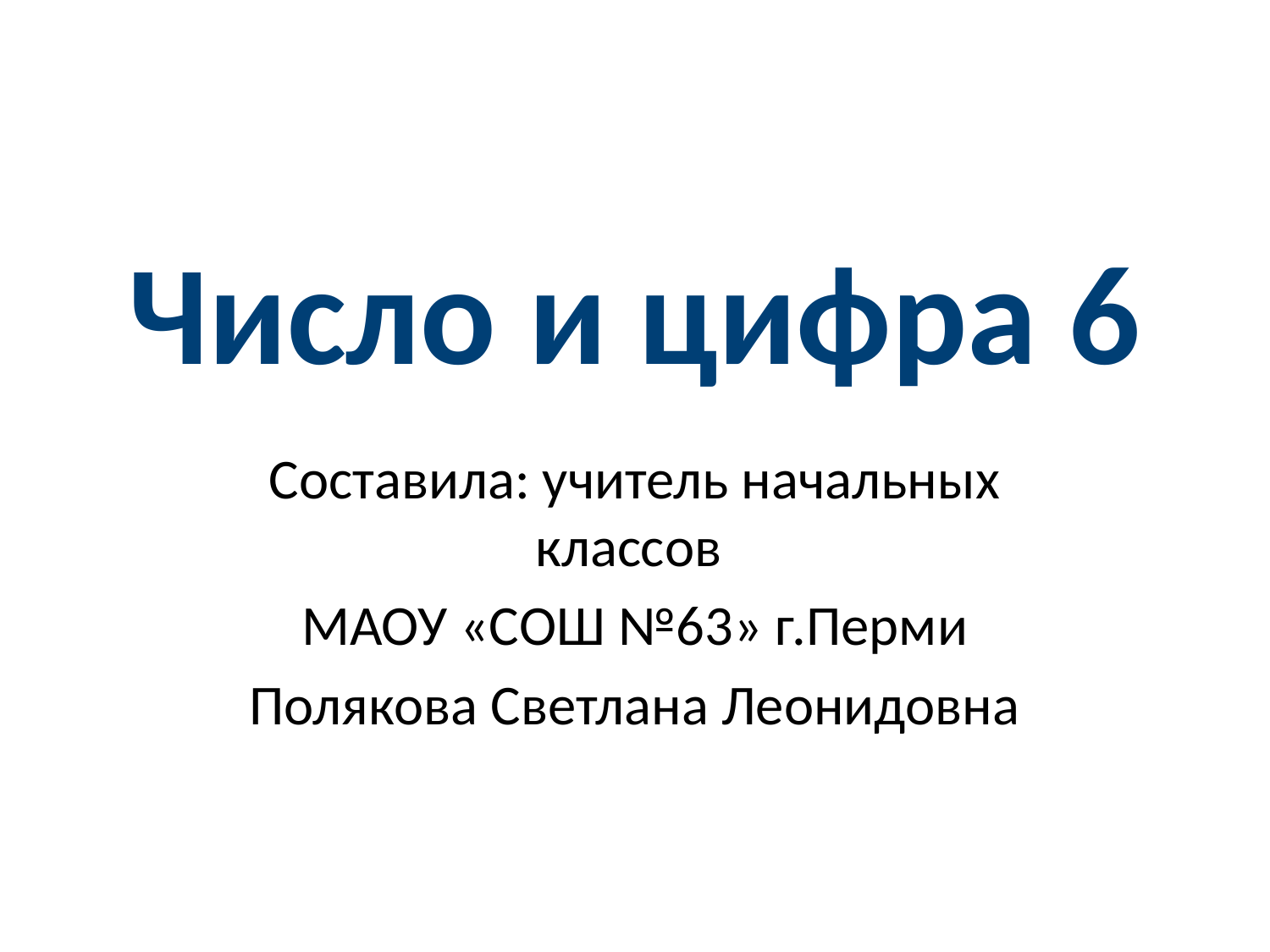

# Число и цифра 6
Составила: учитель начальных классов
МАОУ «СОШ №63» г.Перми
Полякова Светлана Леонидовна